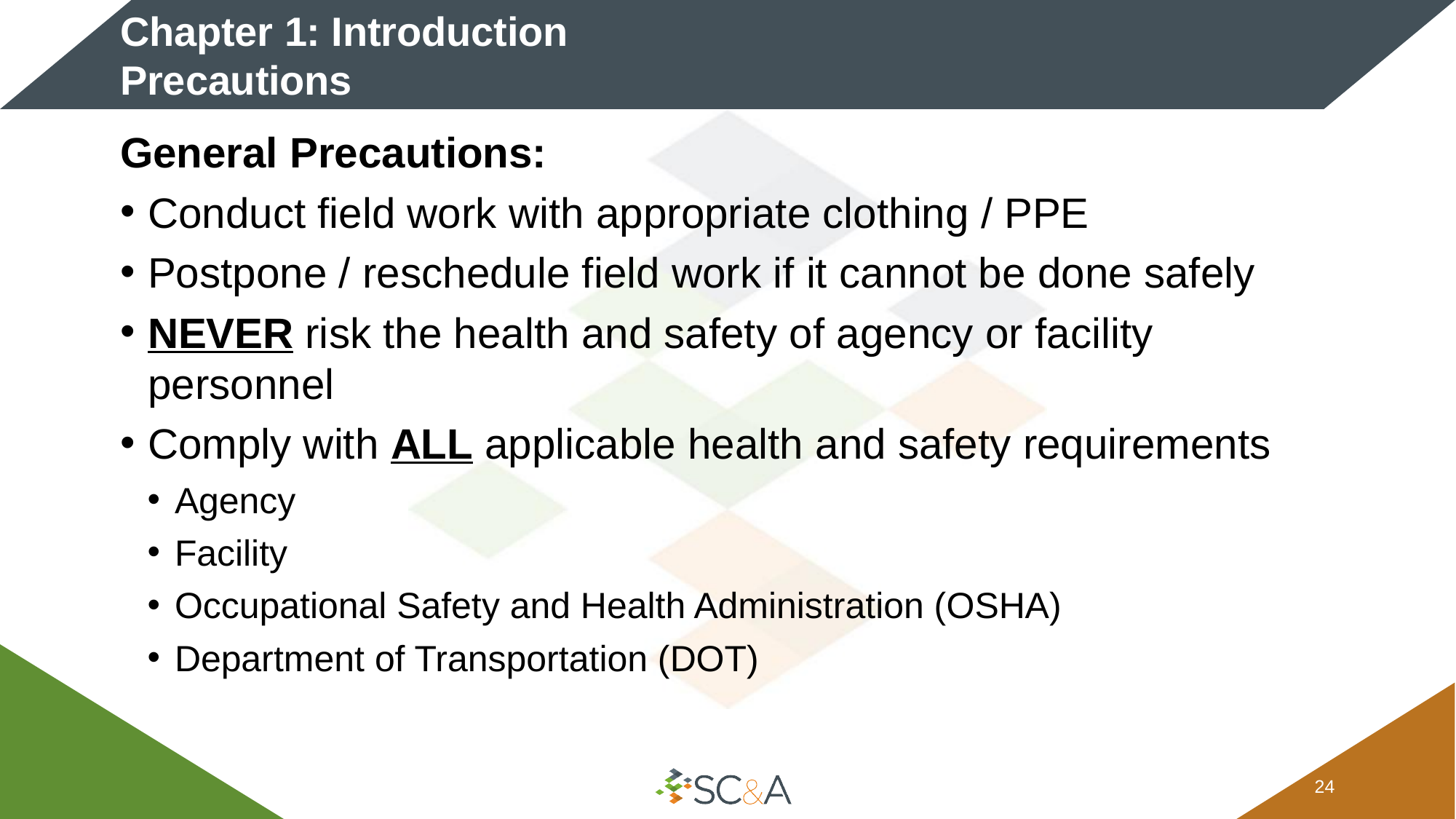

# Chapter 1: Introduction Precautions
General Precautions:
Conduct field work with appropriate clothing / PPE
Postpone / reschedule field work if it cannot be done safely
NEVER risk the health and safety of agency or facility personnel
Comply with ALL applicable health and safety requirements
Agency
Facility
Occupational Safety and Health Administration (OSHA)
Department of Transportation (DOT)
24